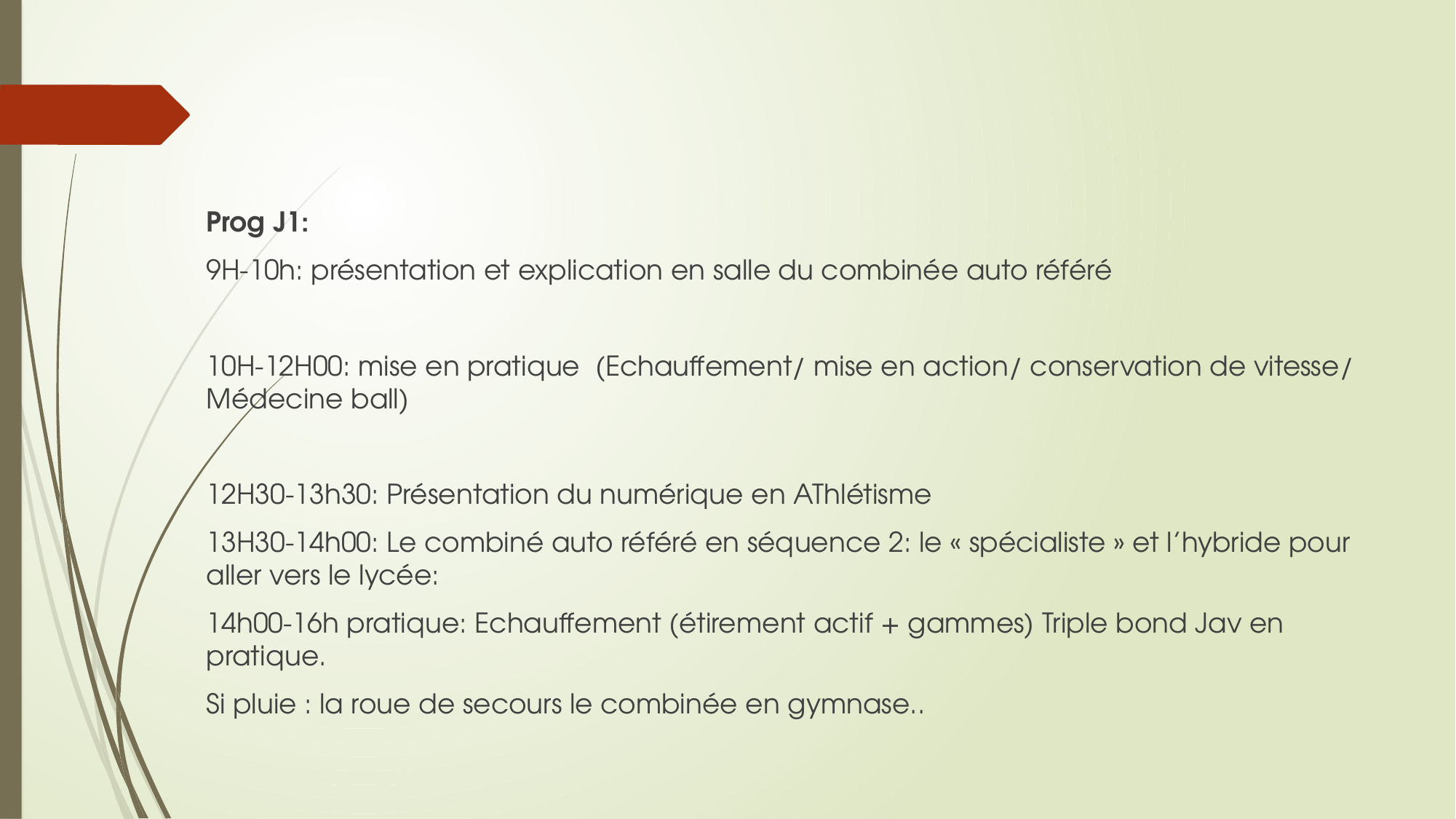

# Prog J1:
9H-10h: présentation et explication en salle du combinée auto référé

10H-12H00: mise en pratique  (Echauffement/ mise en action/ conservation de vitesse/ Médecine ball)

12H30-13h30: Présentation du numérique en AThlétisme
13H30-14h00: Le combiné auto référé en séquence 2: le « spécialiste » et l’hybride pour aller vers le lycée:
14h00-16h pratique: Echauffement (étirement actif + gammes) Triple bond Jav en pratique.
Si pluie : la roue de secours le combinée en gymnase..